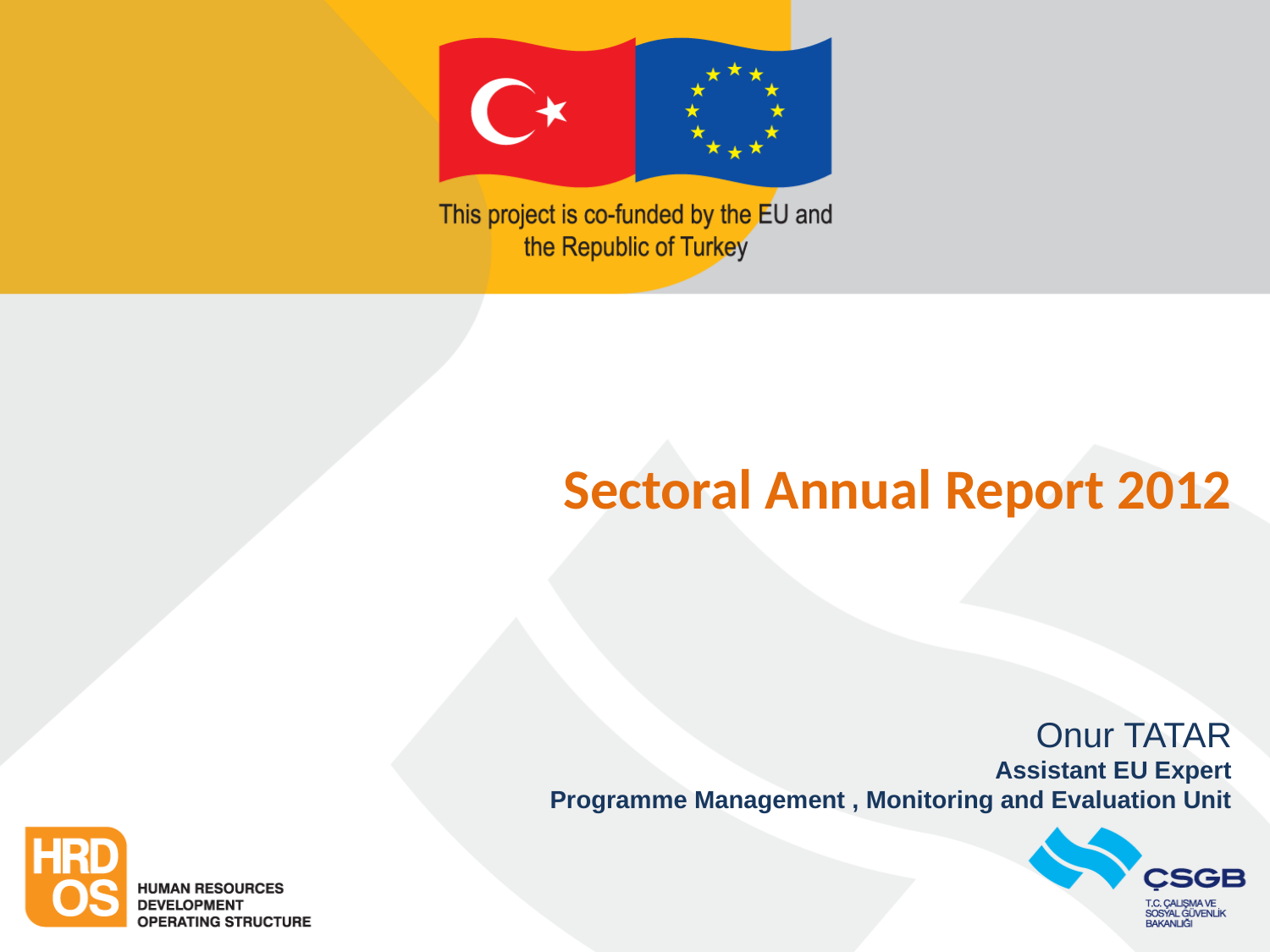

# Sectoral Annual Report 2012
Onur TATAR
Assistant EU Expert
Programme Management , Monitoring and Evaluation Unit